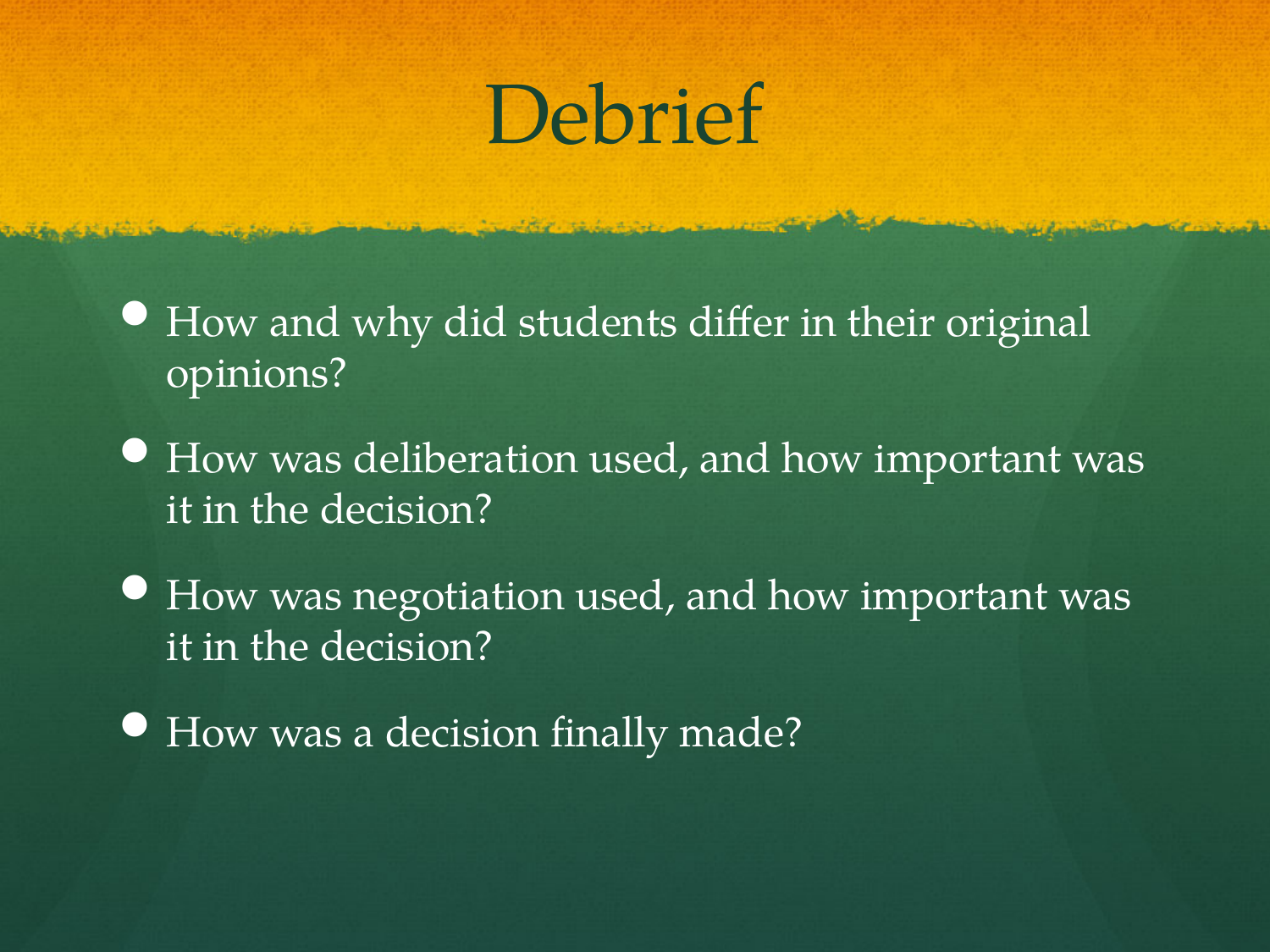

# Debrief
How and why did students differ in their original opinions?
How was deliberation used, and how important was it in the decision?
How was negotiation used, and how important was it in the decision?
How was a decision finally made?